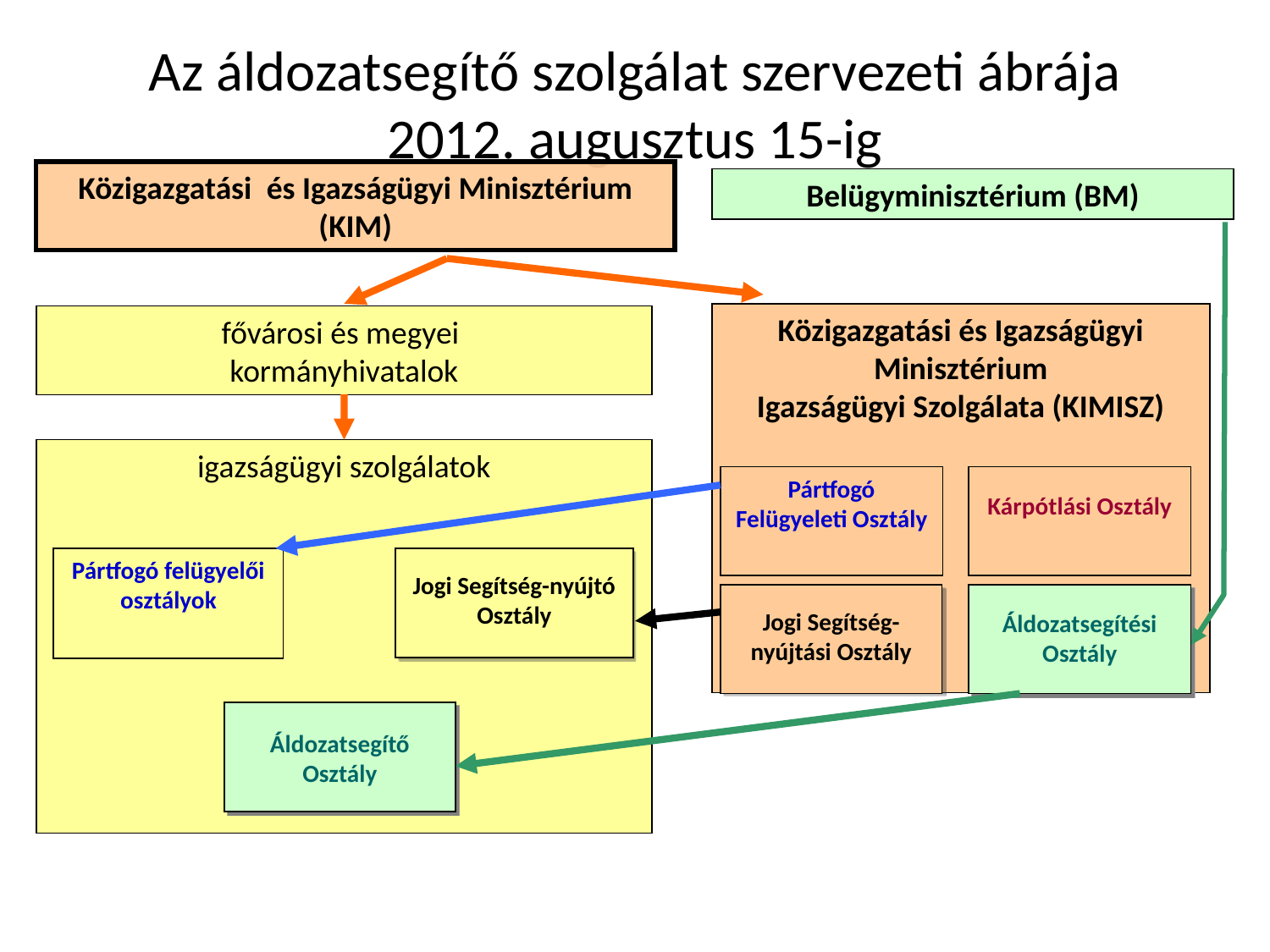

# Az áldozatsegítő szolgálat szervezeti ábrája 2012. augusztus 15-ig
Közigazgatási  és Igazságügyi Minisztérium (KIM)
Belügyminisztérium (BM)

Közigazgatási és Igazságügyi Minisztérium
Igazságügyi Szolgálata (KIMISZ)

fővárosi és megyei
kormányhivatalok

igazságügyi szolgálatok

Pártfogó Felügyeleti Osztály

Kárpótlási Osztály

Pártfogó felügyelői
osztályok
Jogi Segítség-nyújtó Osztály
Jogi Segítség-nyújtási Osztály

Áldozatsegítési
Osztály

Áldozatsegítő
Osztály